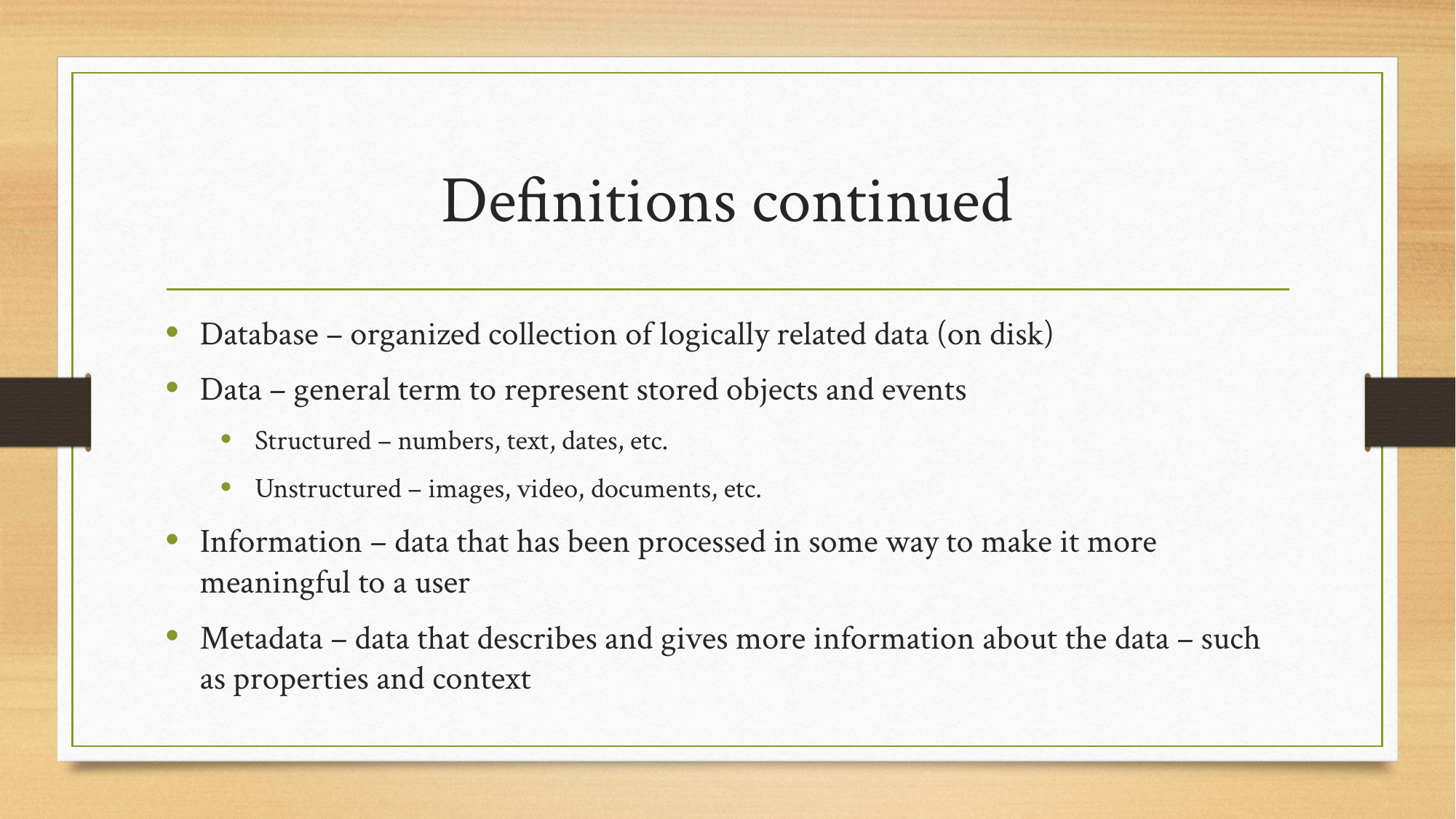

# Definitions continued
Database – organized collection of logically related data (on disk)
Data – general term to represent stored objects and events
Structured – numbers, text, dates, etc.
Unstructured – images, video, documents, etc.
Information – data that has been processed in some way to make it more meaningful to a user
Metadata – data that describes and gives more information about the data – such as properties and context